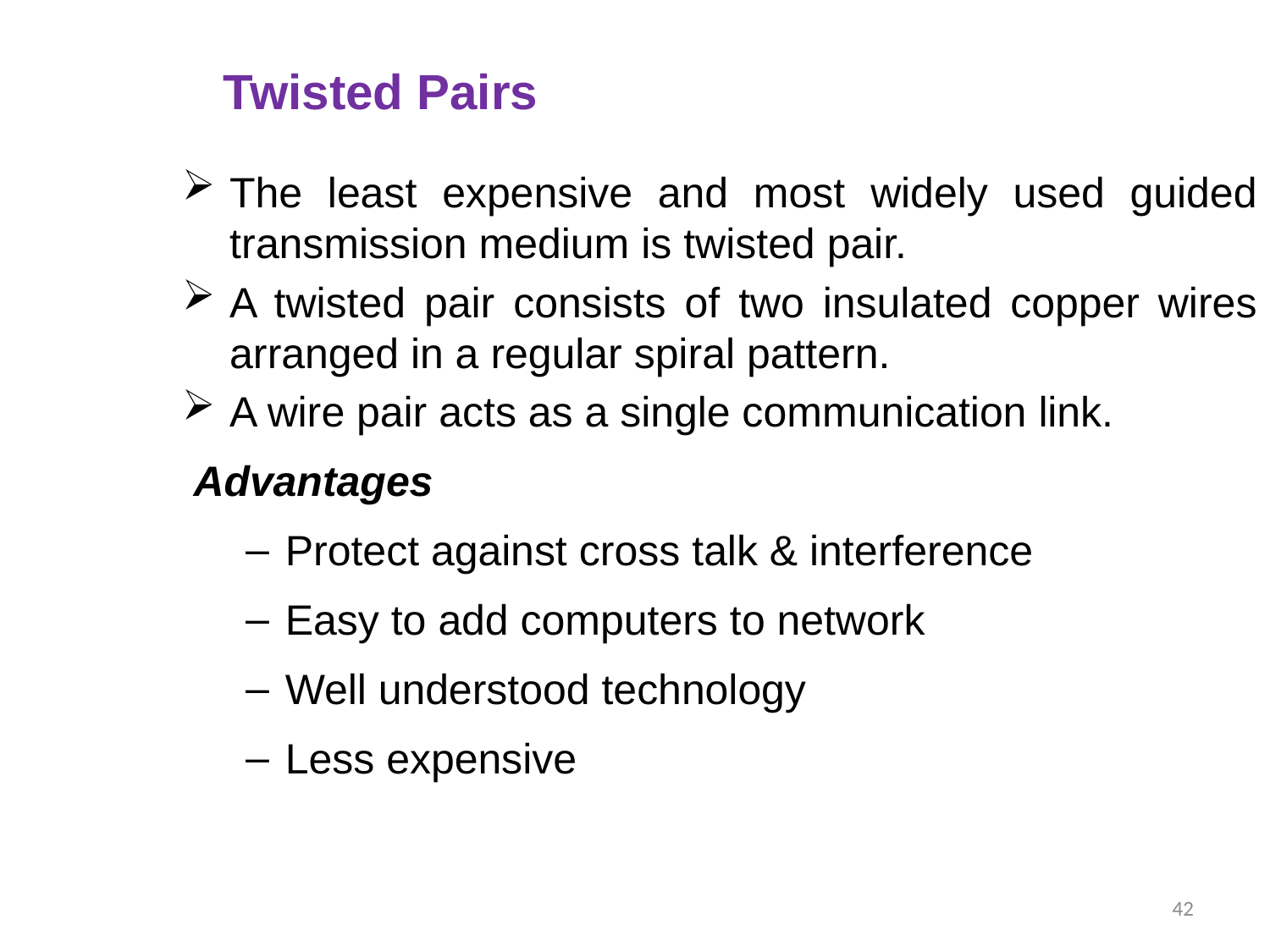

# Twisted Pairs
The least expensive and most widely used guided transmission medium is twisted pair.
A twisted pair consists of two insulated copper wires arranged in a regular spiral pattern.
A wire pair acts as a single communication link.
Advantages
Protect against cross talk & interference
Easy to add computers to network
Well understood technology
Less expensive
42